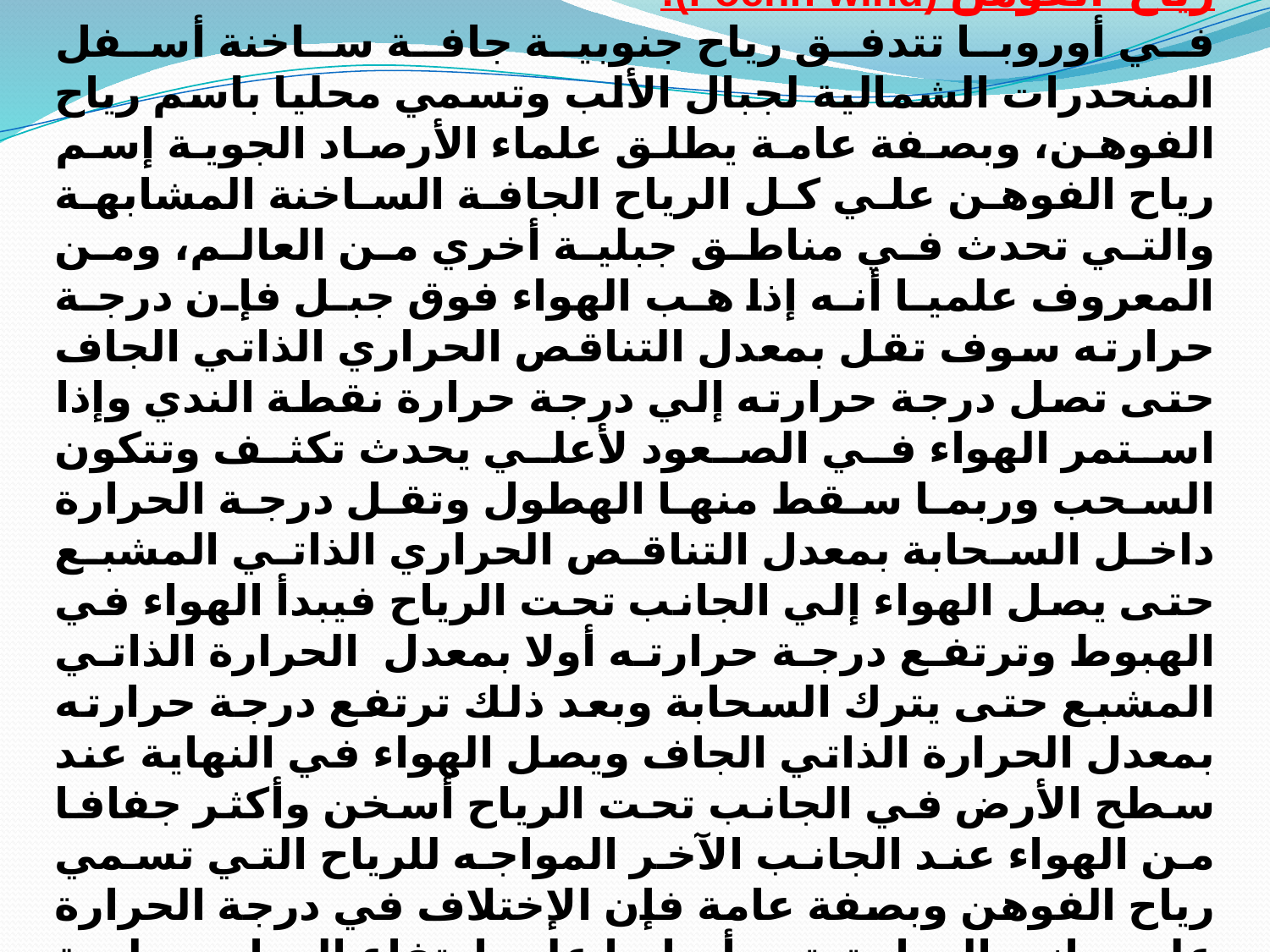

رياح  الفوهن (Foehn wind):
في أوروبا تتدفق رياح جنوبية جافة ساخنة أسفل المنحدرات الشمالية لجبال الألب وتسمي محليا باسم رياح الفوهن، وبصفة عامة يطلق علماء الأرصاد الجوية إسم رياح الفوهن علي كل الرياح الجافة الساخنة المشابهة والتي تحدث في مناطق جبلية أخري من العالم، ومن المعروف علميا أنه إذا هب الهواء فوق جبل فإن درجة حرارته سوف تقل بمعدل التناقص الحراري الذاتي الجاف حتى تصل درجة حرارته إلي درجة حرارة نقطة الندي وإذا استمر الهواء في الصعود لأعلي يحدث تكثف وتتكون السحب وربما سقط منها الهطول وتقل درجة الحرارة داخل السحابة بمعدل التناقص الحراري الذاتي المشبع حتى يصل الهواء إلي الجانب تحت الرياح فيبدأ الهواء في الهبوط وترتفع درجة حرارته أولا بمعدل  الحرارة الذاتي المشبع حتى يترك السحابة وبعد ذلك ترتفع درجة حرارته بمعدل الحرارة الذاتي الجاف ويصل الهواء في النهاية عند سطح الأرض في الجانب تحت الرياح أسخن وأكثر جفافا من الهواء عند الجانب الآخر المواجه للرياح التي تسمي رياح الفوهن وبصفة عامة فإن الإختلاف في درجة الحرارة علي جاني الجبل تعتمد أساسا علي إرتفاع الجبل ورطوبة الهواء الصاعد أصلا.